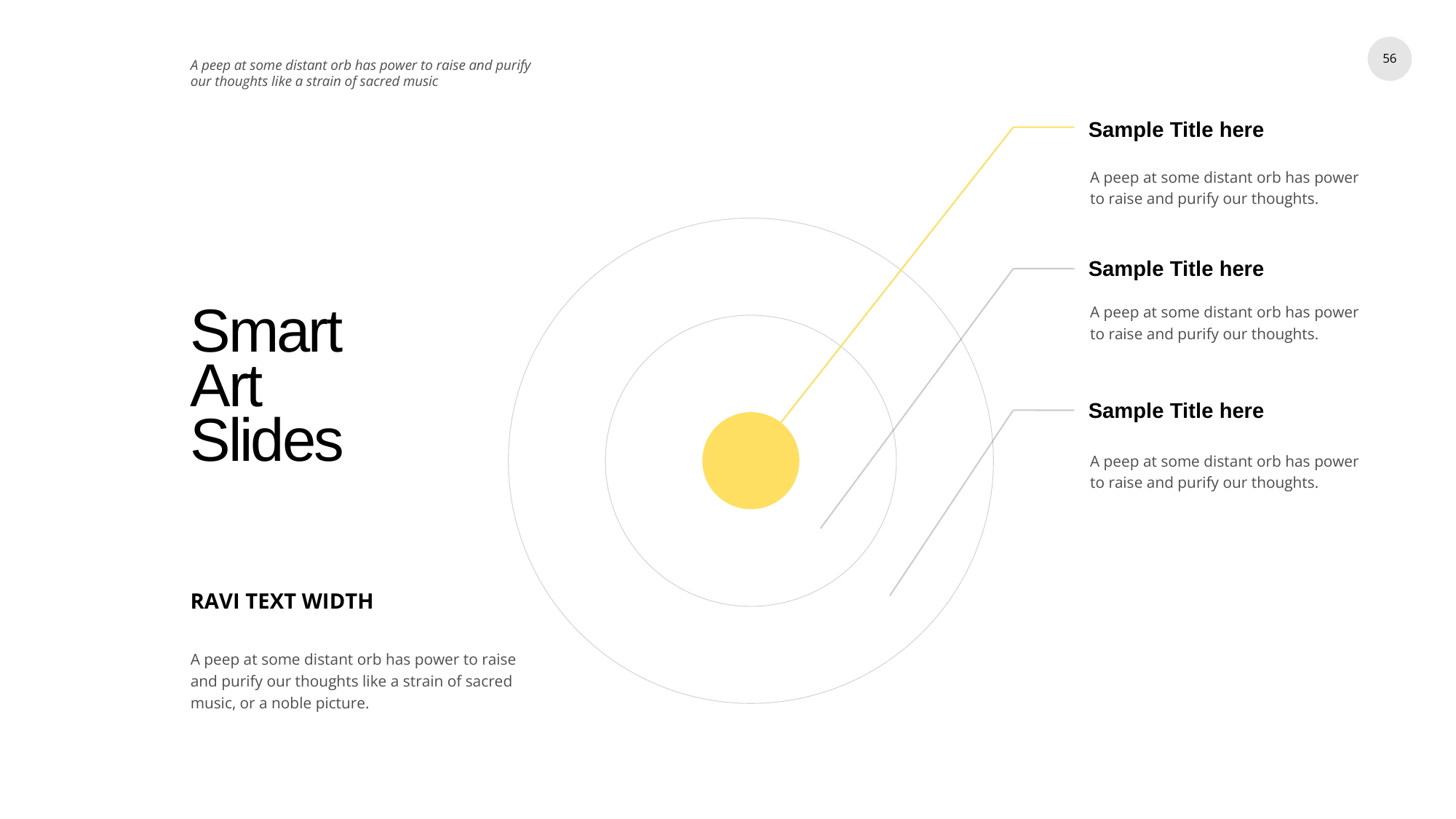

56
A peep at some distant orb has power to raise and purify our thoughts like a strain of sacred music
Sample Title here
Sample Title here
Sample Title here
A peep at some distant orb has power to raise and purify our thoughts.
# Smart Art Slides
A peep at some distant orb has power to raise and purify our thoughts.
A peep at some distant orb has power to raise and purify our thoughts.
RAVI TEXT WIDTH
A peep at some distant orb has power to raise and purify our thoughts like a strain of sacred music, or a noble picture.